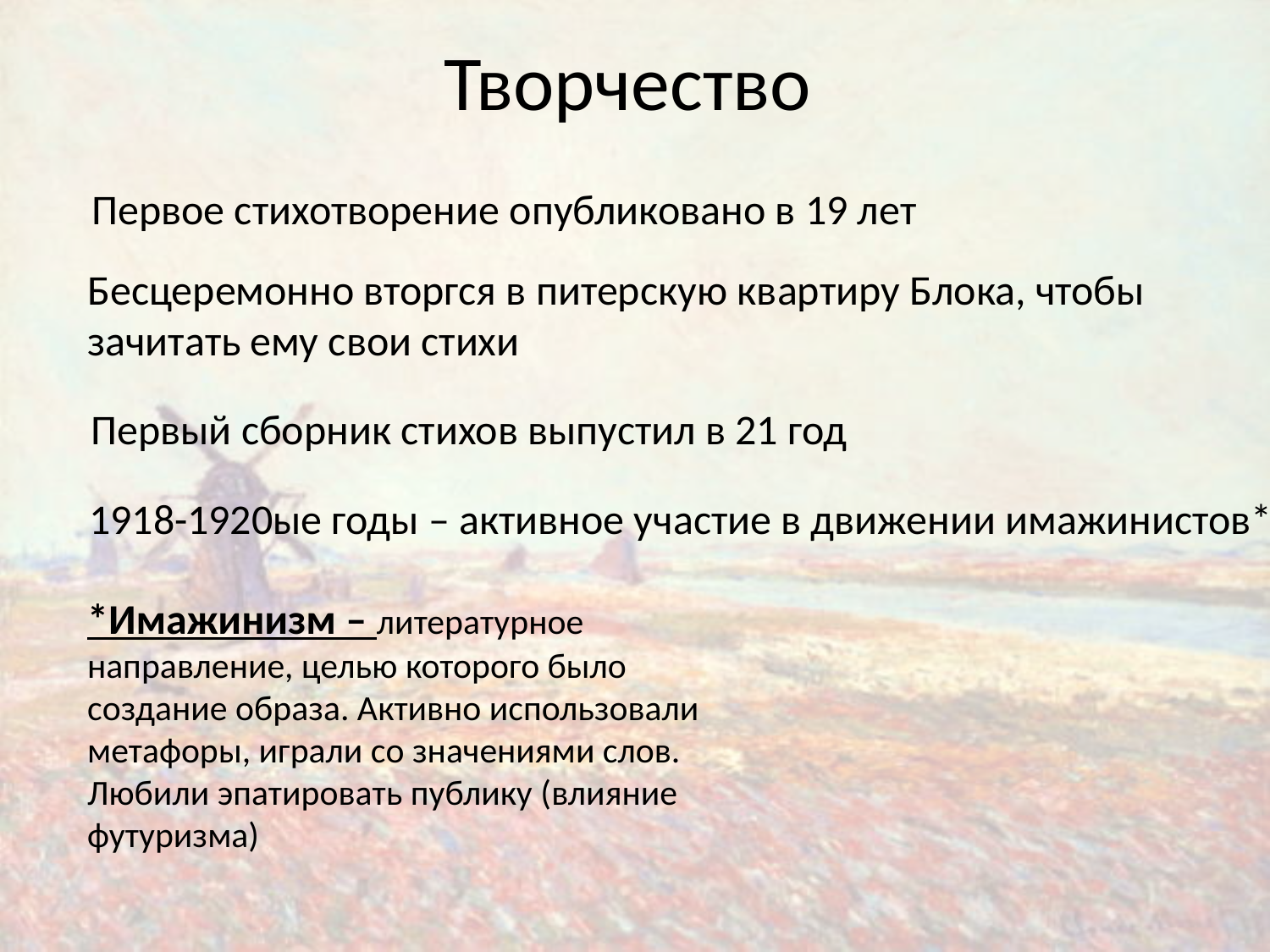

# Творчество
Первое стихотворение опубликовано в 19 лет
Бесцеремонно вторгся в питерскую квартиру Блока, чтобы зачитать ему свои стихи
Первый сборник стихов выпустил в 21 год
1918-1920ые годы – активное участие в движении имажинистов*
*Имажинизм – литературное направление, целью которого было создание образа. Активно использовали метафоры, играли со значениями слов. Любили эпатировать публику (влияние футуризма)